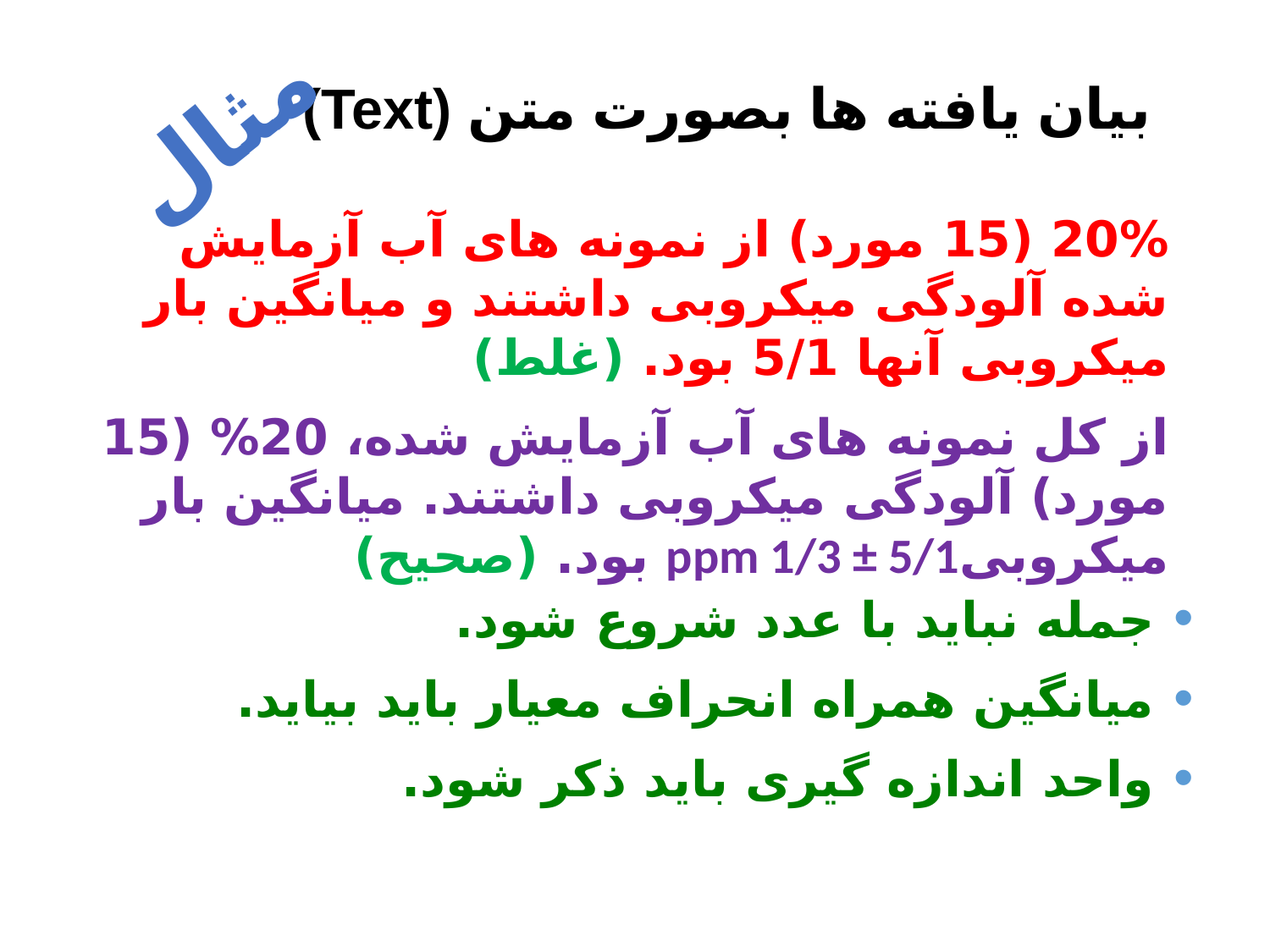

# بیان یافته ها بصورت متن (Text)
مثال
20% (15 مورد) از نمونه های آب آزمایش شده آلودگی میکروبی داشتند و میانگین بار میکروبی آنها 5/1 بود. (غلط)
از کل نمونه های آب آزمایش شده، 20% (15 مورد) آلودگی میکروبی داشتند. میانگین بار میکروبیppm 1/3 ± 5/1 بود. (صحیح)
جمله نباید با عدد شروع شود.
میانگین همراه انحراف معیار باید بیاید.
واحد اندازه گیری باید ذکر شود.
22 May 2021
17